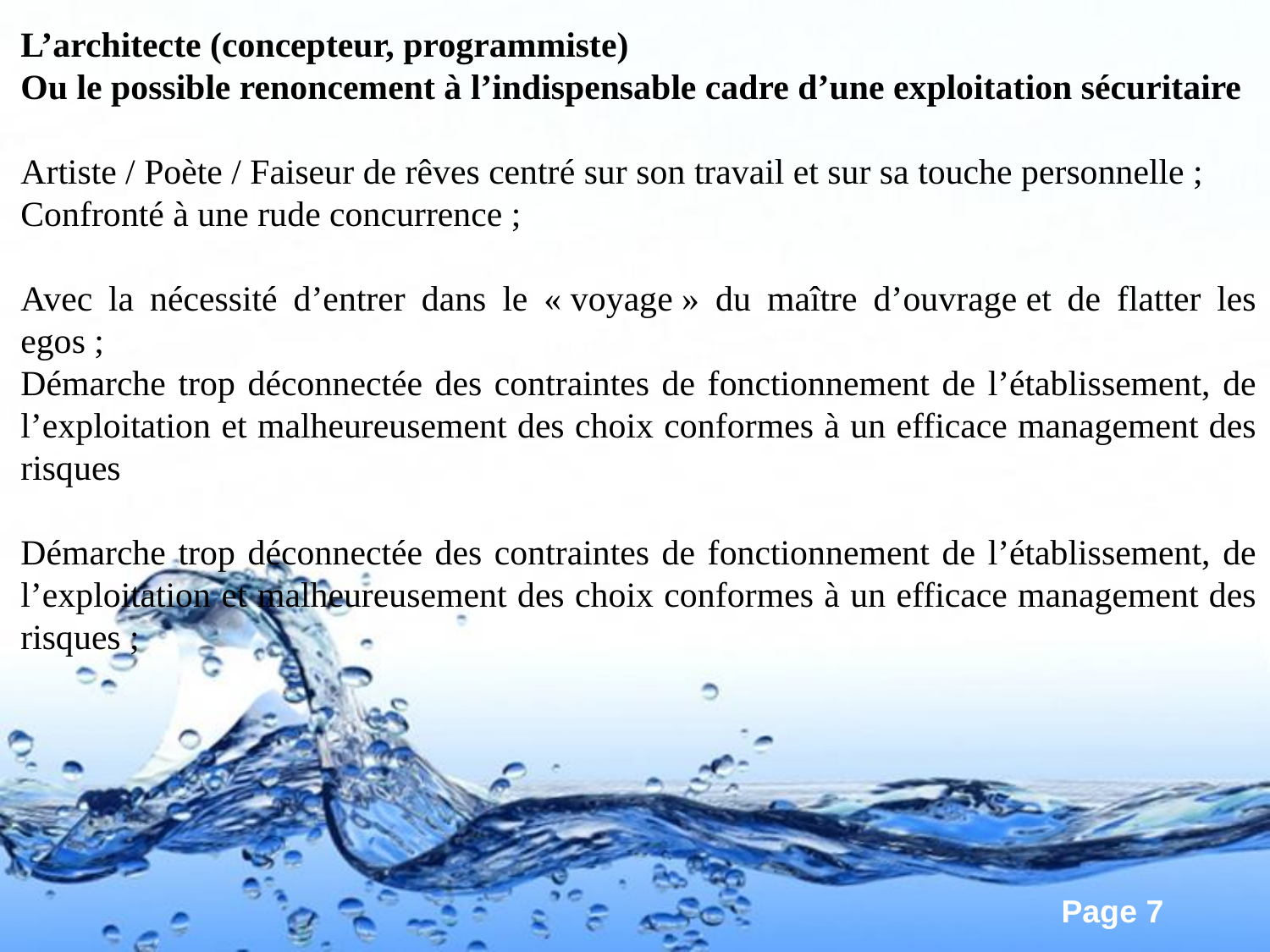

L’architecte (concepteur, programmiste)
Ou le possible renoncement à l’indispensable cadre d’une exploitation sécuritaire

Artiste / Poète / Faiseur de rêves centré sur son travail et sur sa touche personnelle ;
Confronté à une rude concurrence ;

Avec la nécessité d’entrer dans le « voyage » du maître d’ouvrage et de flatter les egos ;
Démarche trop déconnectée des contraintes de fonctionnement de l’établissement, de l’exploitation et malheureusement des choix conformes à un efficace management des risques

Démarche trop déconnectée des contraintes de fonctionnement de l’établissement, de l’exploitation et malheureusement des choix conformes à un efficace management des risques ;